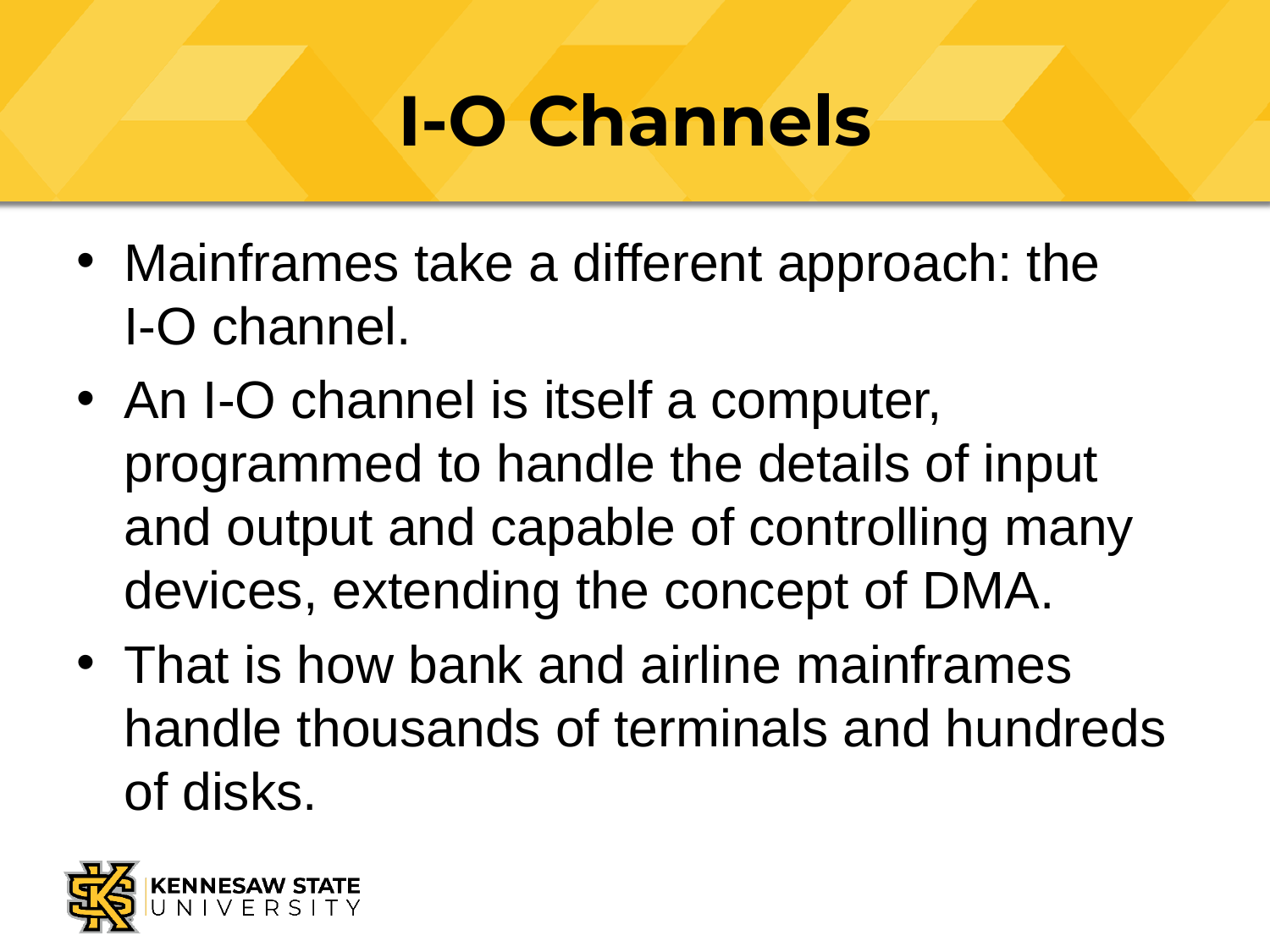

# I-O Channels
Mainframes take a different approach: the
I-O channel.
An I-O channel is itself a computer, programmed to handle the details of input and output and capable of controlling many devices, extending the concept of DMA.
That is how bank and airline mainframes handle thousands of terminals and hundreds of disks.